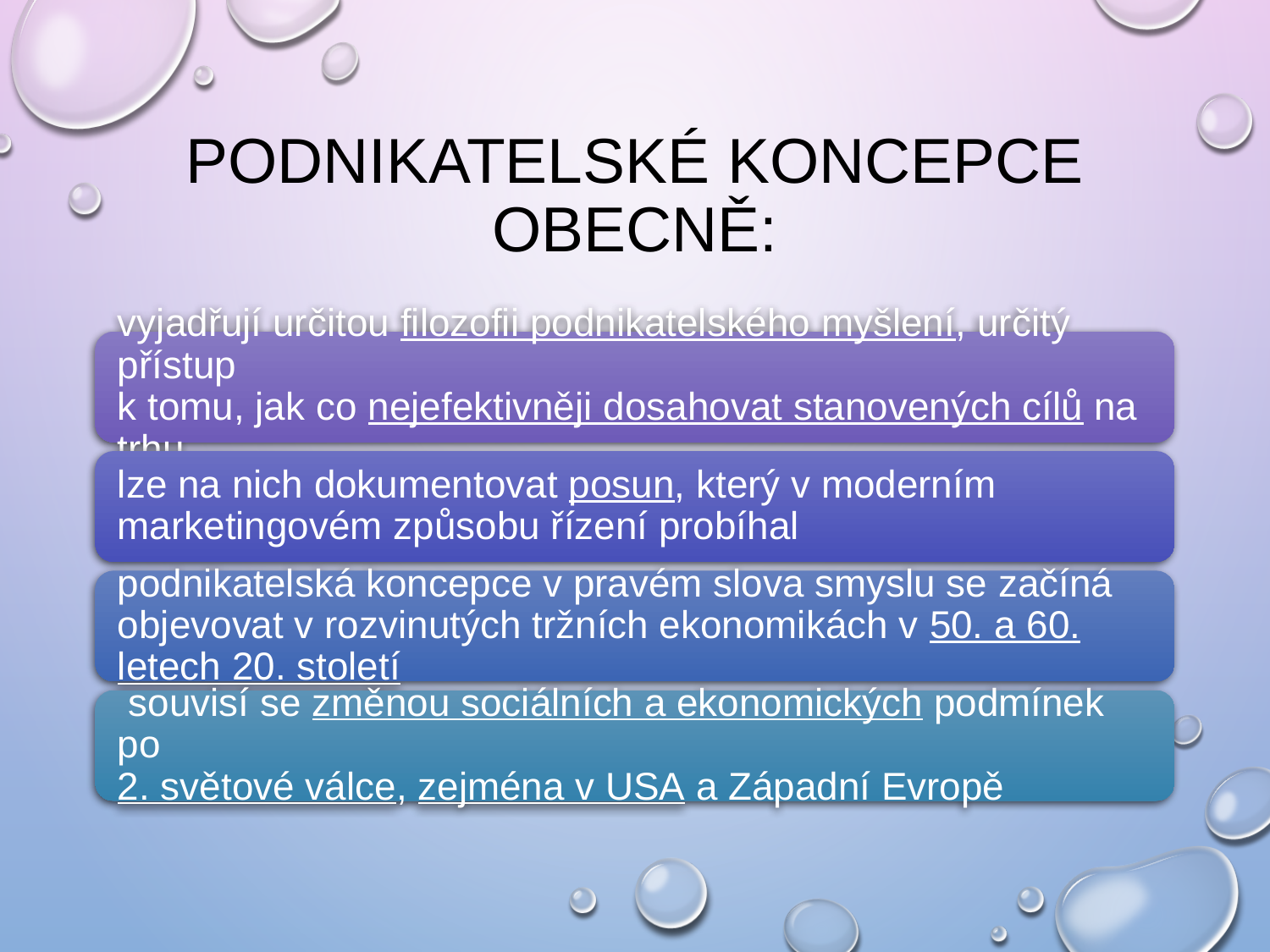

# Podnikatelské koncepce obecně:
vyjadřují určitou filozofii podnikatelského myšlení, určitý přístup
k tomu, jak co nejefektivněji dosahovat stanovených cílů na trhu
lze na nich dokumentovat posun, který v moderním marketingovém způsobu řízení probíhal
podnikatelská koncepce v pravém slova smyslu se začíná objevovat v rozvinutých tržních ekonomikách v 50. a 60. letech 20. století
 souvisí se změnou sociálních a ekonomických podmínek po
2. světové válce, zejména v USA a Západní Evropě